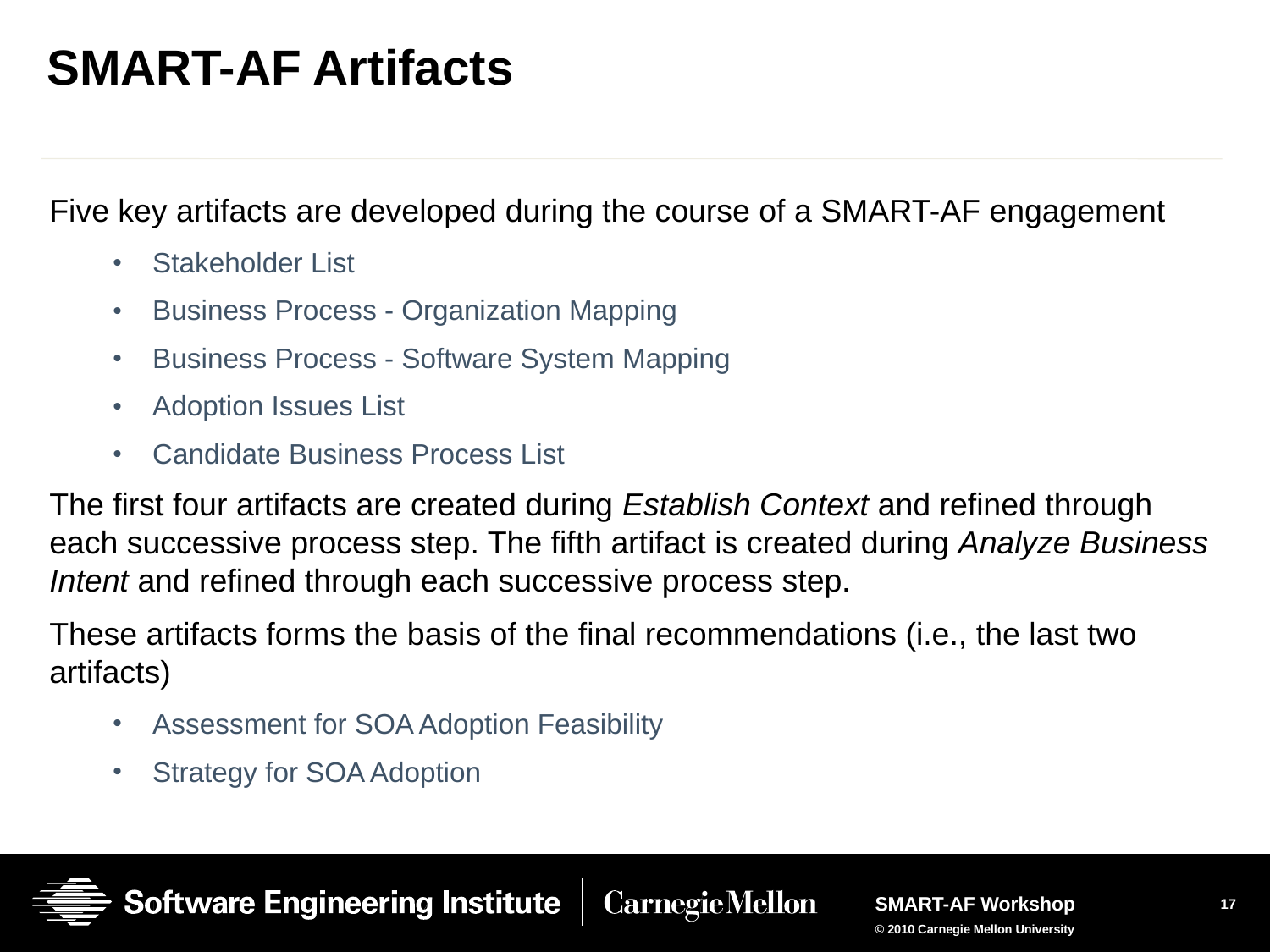

# SMART-AF Artifacts
Five key artifacts are developed during the course of a SMART-AF engagement
Stakeholder List
Business Process - Organization Mapping
Business Process - Software System Mapping
Adoption Issues List
Candidate Business Process List
The first four artifacts are created during Establish Context and refined through each successive process step. The fifth artifact is created during Analyze Business Intent and refined through each successive process step.
These artifacts forms the basis of the final recommendations (i.e., the last two artifacts)
Assessment for SOA Adoption Feasibility
Strategy for SOA Adoption